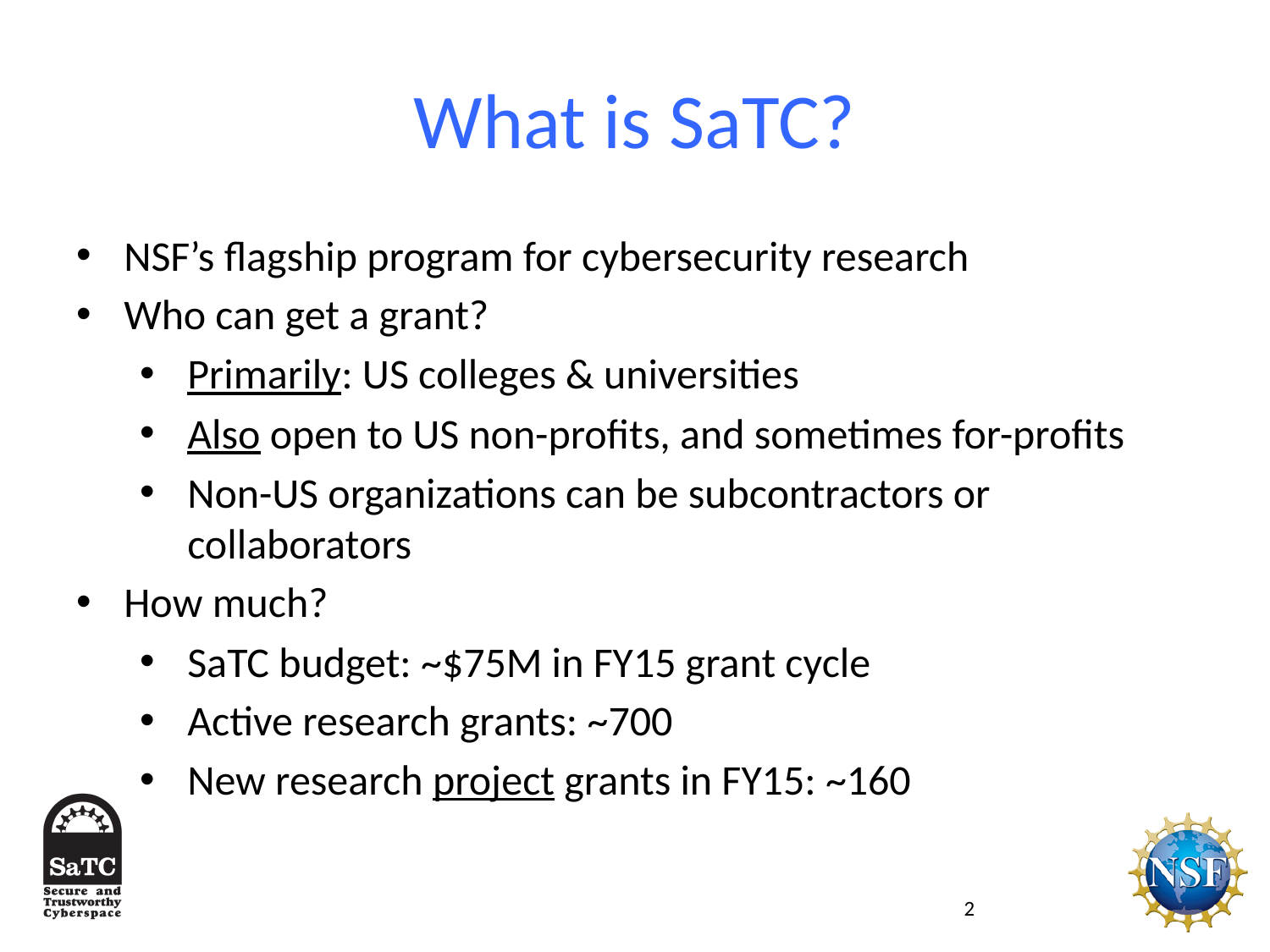

# What is SaTC?
NSF’s flagship program for cybersecurity research
Who can get a grant?
Primarily: US colleges & universities
Also open to US non-profits, and sometimes for-profits
Non-US organizations can be subcontractors or collaborators
How much?
SaTC budget: ~$75M in FY15 grant cycle
Active research grants: ~700
New research project grants in FY15: ~160
2